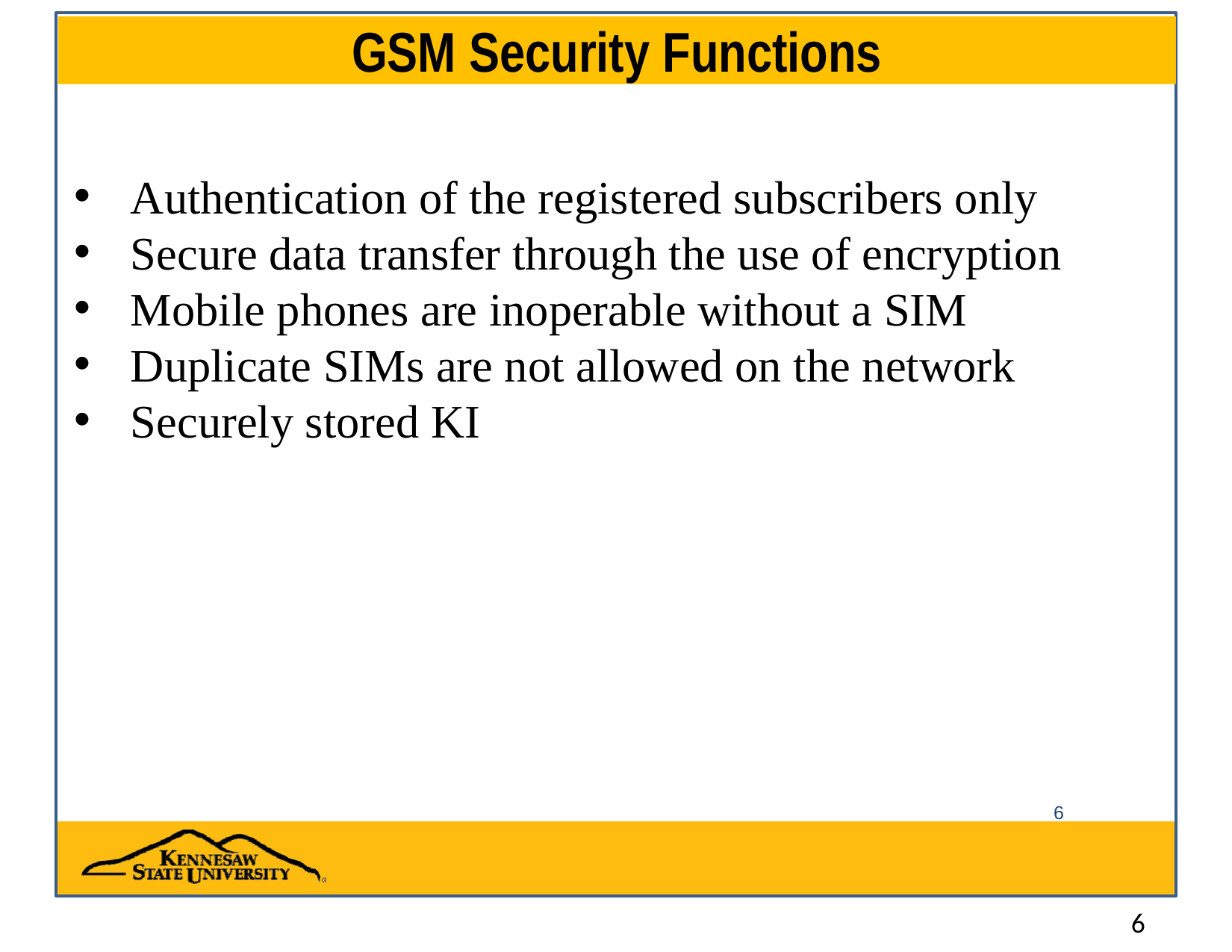

# GSM Security Functions
Authentication of the registered subscribers only
Secure data transfer through the use of encryption
Mobile phones are inoperable without a SIM
Duplicate SIMs are not allowed on the network
Securely stored KI
6